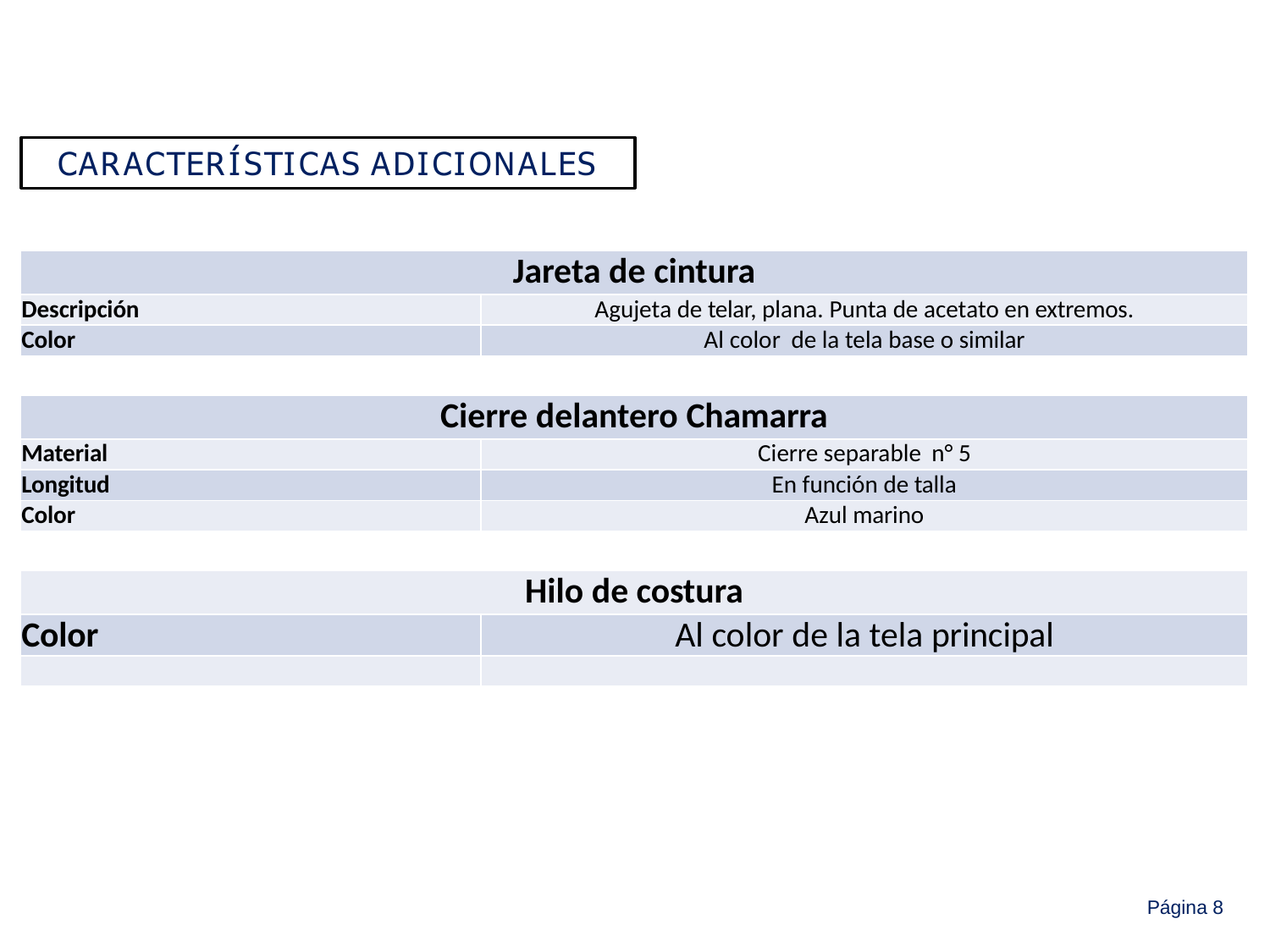

CARACTERÍSTICAS ADICIONALES
| Jareta de cintura |  |
| --- | --- |
| Descripción | Agujeta de telar, plana. Punta de acetato en extremos. |
| Color | Al color de la tela base o similar |
|  |  |
| Cierre delantero Chamarra |  |
| Material | Cierre separable n° 5 |
| Longitud | En función de talla |
| Color | Azul marino |
|  |  |
| Hilo de costura |  |
| Color | Al color de la tela principal |
|  |  |
Página 8